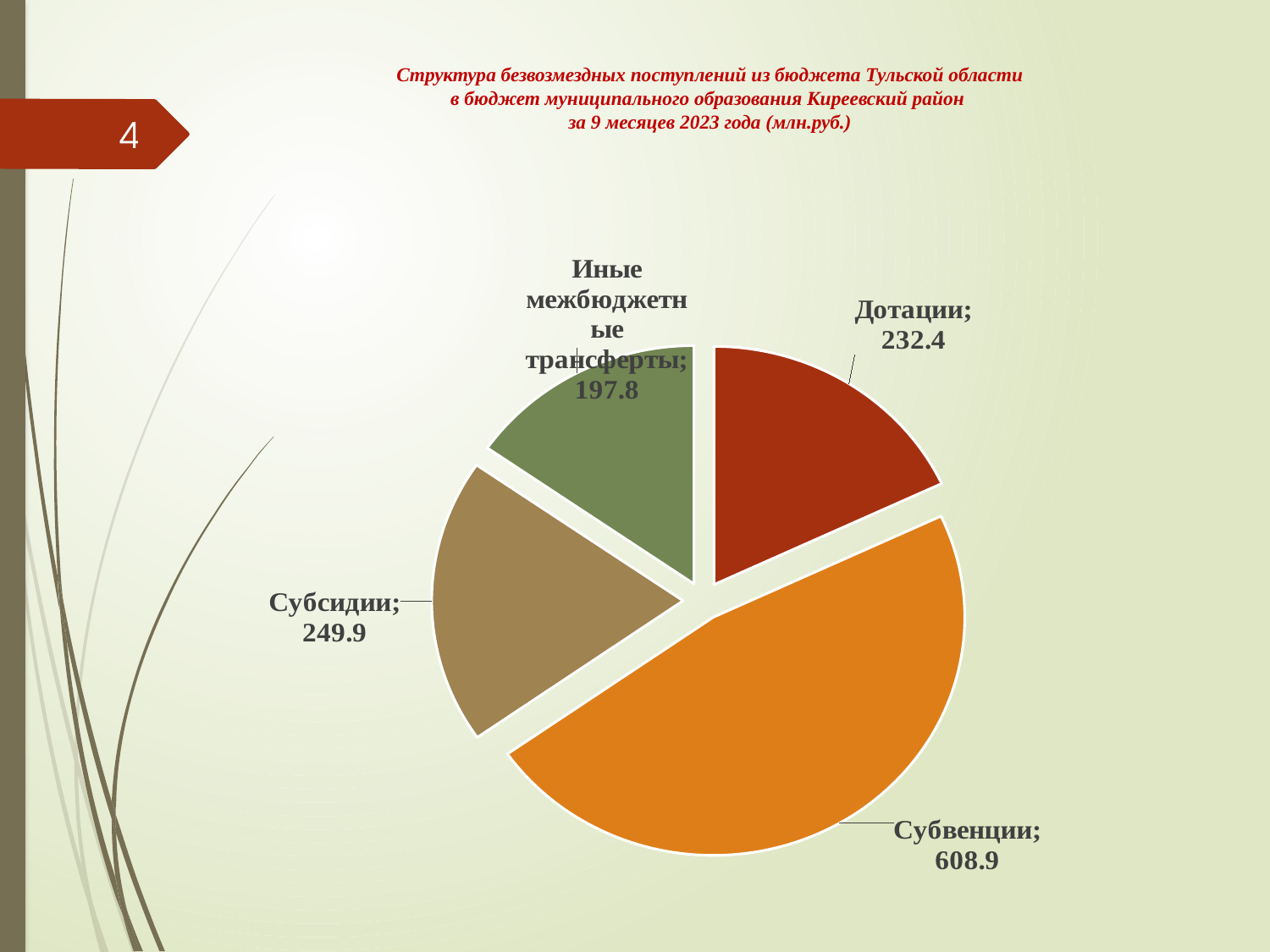

# Структура безвозмездных поступлений из бюджета Тульской области в бюджет муниципального образования Киреевский район за 9 месяцев 2023 года (млн.руб.)
4

### Chart

| Category | Столбец1 |
|---|---|
| Дотации | 232.4 |
| Субвенции | 608.9 |
| Субсидии | 249.9 |
| Иные межбюджетные трансферты | 197.8 |